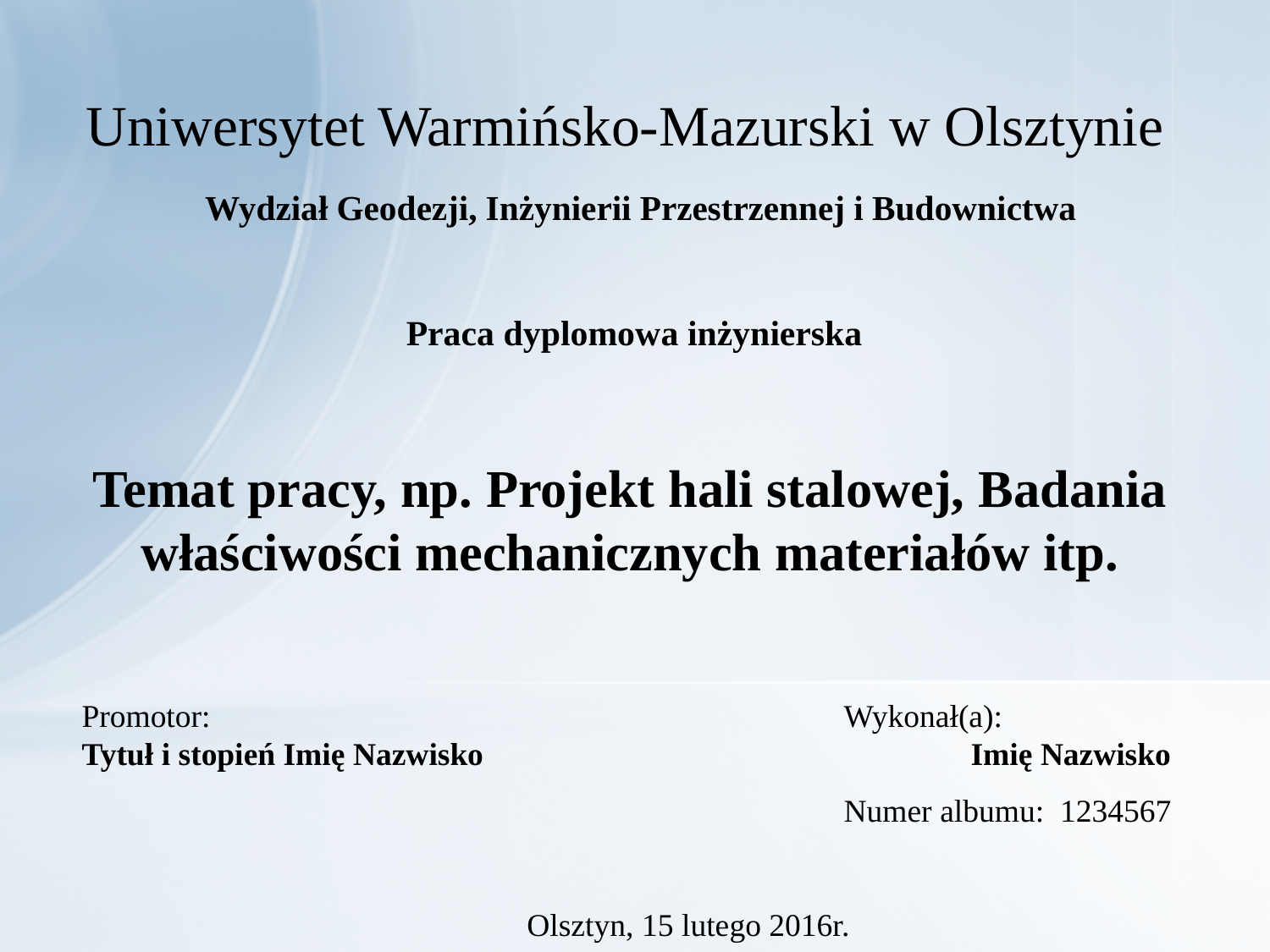

Uniwersytet Warmińsko-Mazurski w Olsztynie
  Wydział Geodezji, Inżynierii Przestrzennej i Budownictwa

 Praca dyplomowa inżynierska

Temat pracy, np. Projekt hali stalowej, Badania właściwości mechanicznych materiałów itp.

Promotor: 					Wykonał(a):
Tytuł i stopień Imię Nazwisko 				Imię Nazwisko
						Numer albumu:  1234567								     			        Olsztyn, 15 lutego 2016r.